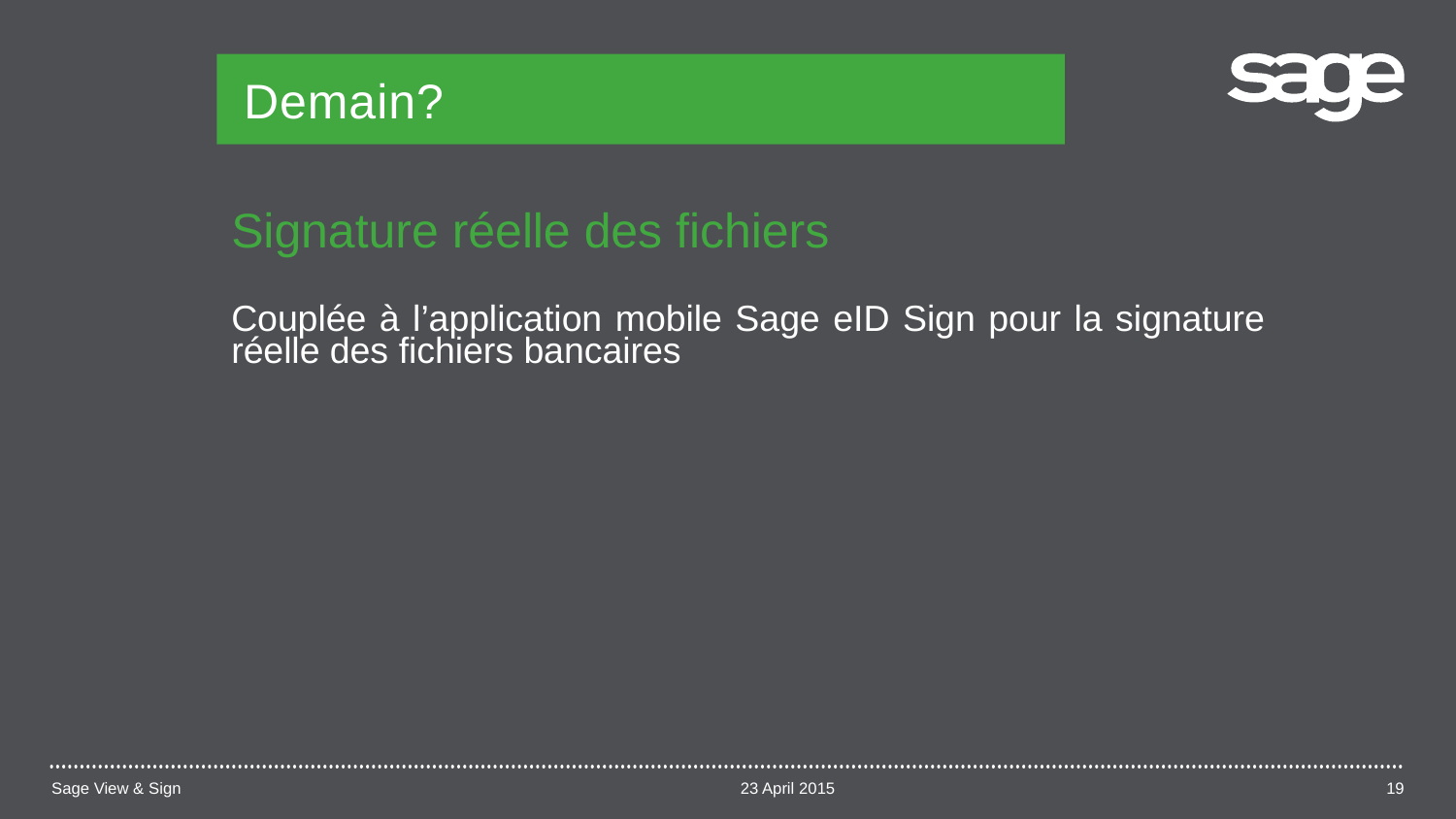

Demain?
Signature réelle des fichiers

Couplée à l’application mobile Sage eID Sign pour la signature réelle des fichiers bancaires

Sage View & Sign
23 April 2015
19